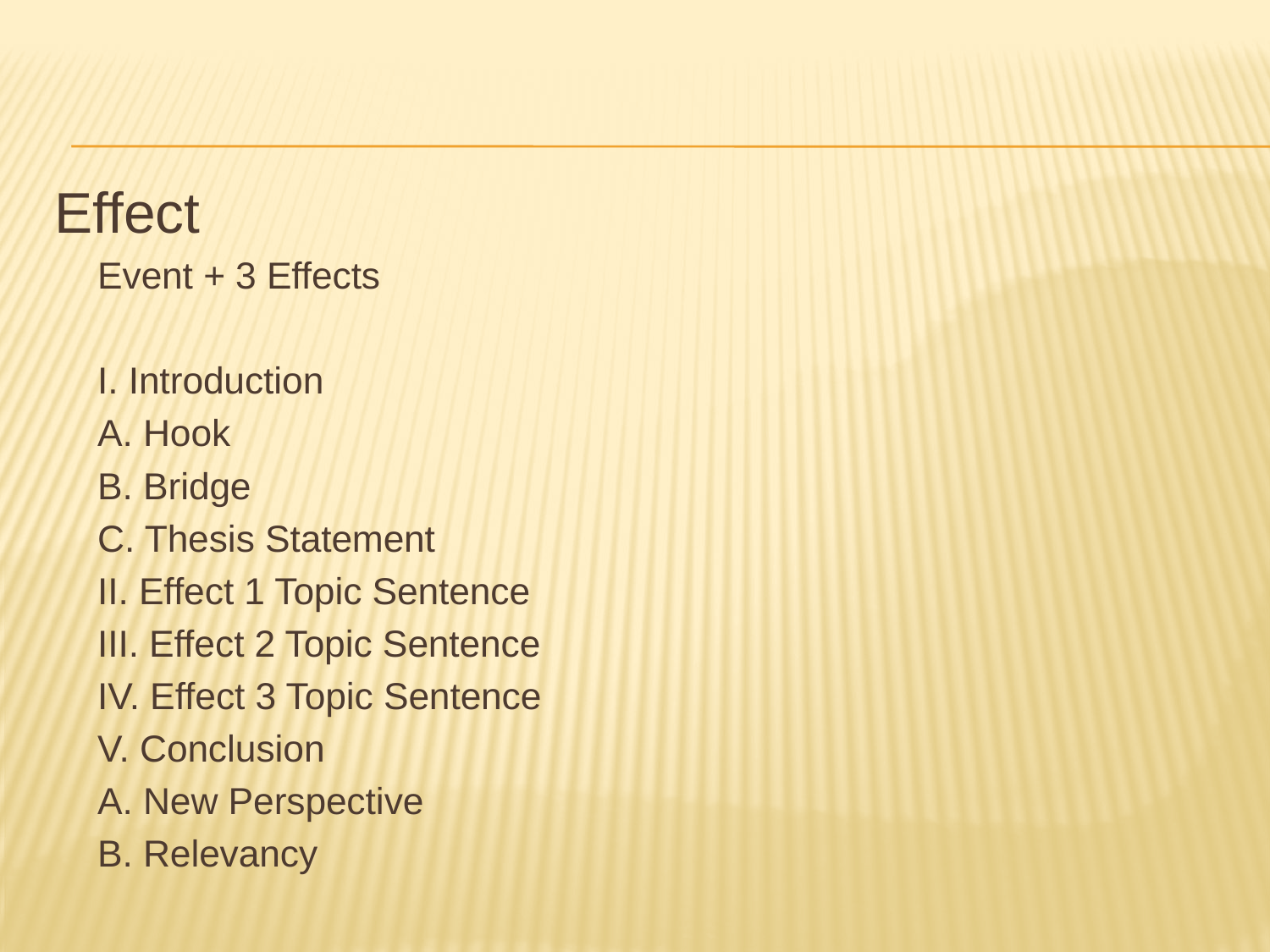

#
Effect
		Event + 3 Effects

				I. Introduction
					A. Hook
					B. Bridge
					C. Thesis Statement
				II. Effect 1 Topic Sentence
				III. Effect 2 Topic Sentence
				IV. Effect 3 Topic Sentence
				V. Conclusion
					A. New Perspective
					B. Relevancy